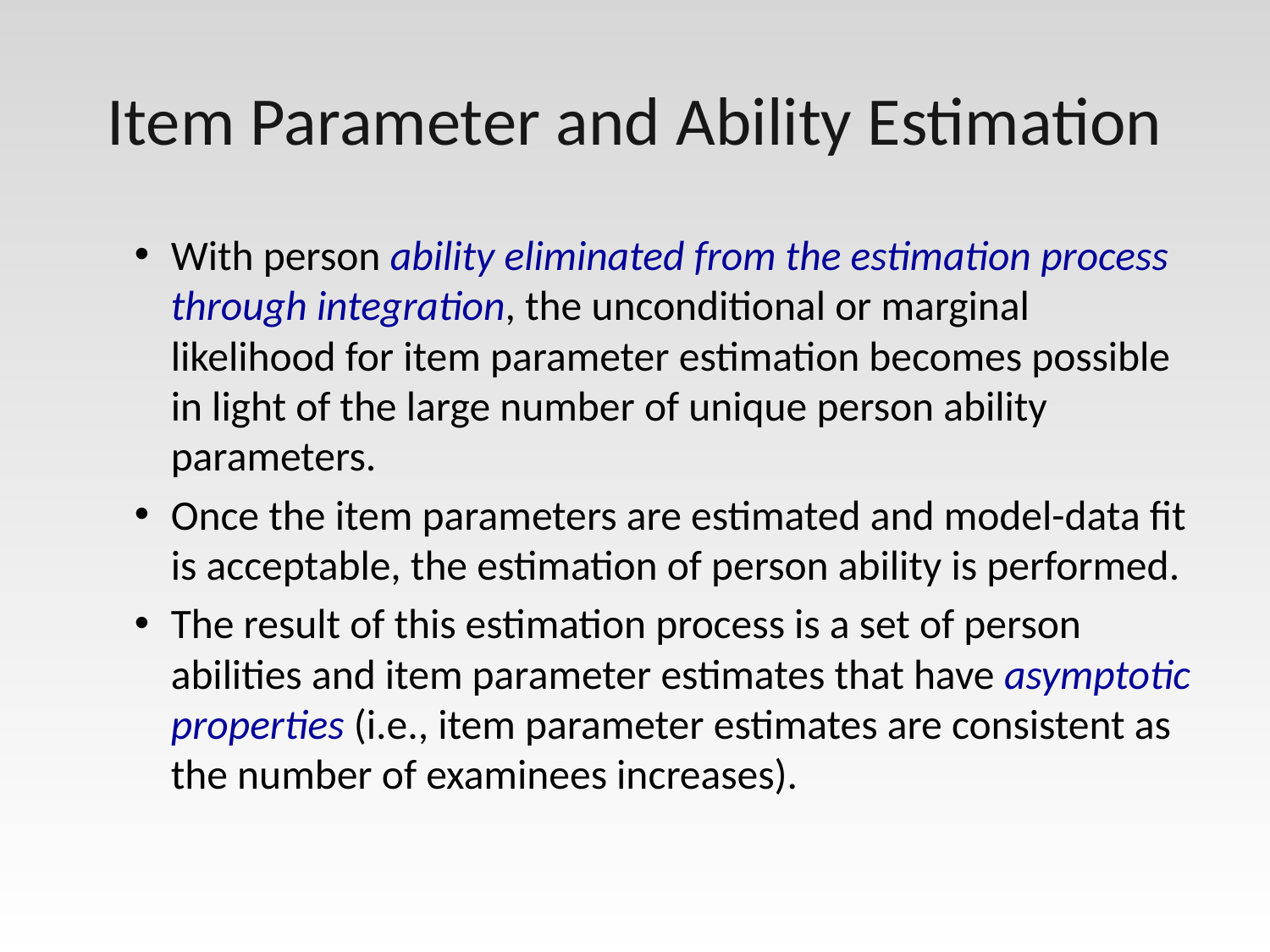

# Item Parameter and Ability Estimation
With person ability eliminated from the estimation process through integration, the unconditional or marginal likelihood for item parameter estimation becomes possible in light of the large number of unique person ability parameters.
Once the item parameters are estimated and model-data fit is acceptable, the estimation of person ability is performed.
The result of this estimation process is a set of person abilities and item parameter estimates that have asymptotic properties (i.e., item parameter estimates are consistent as the number of examinees increases).